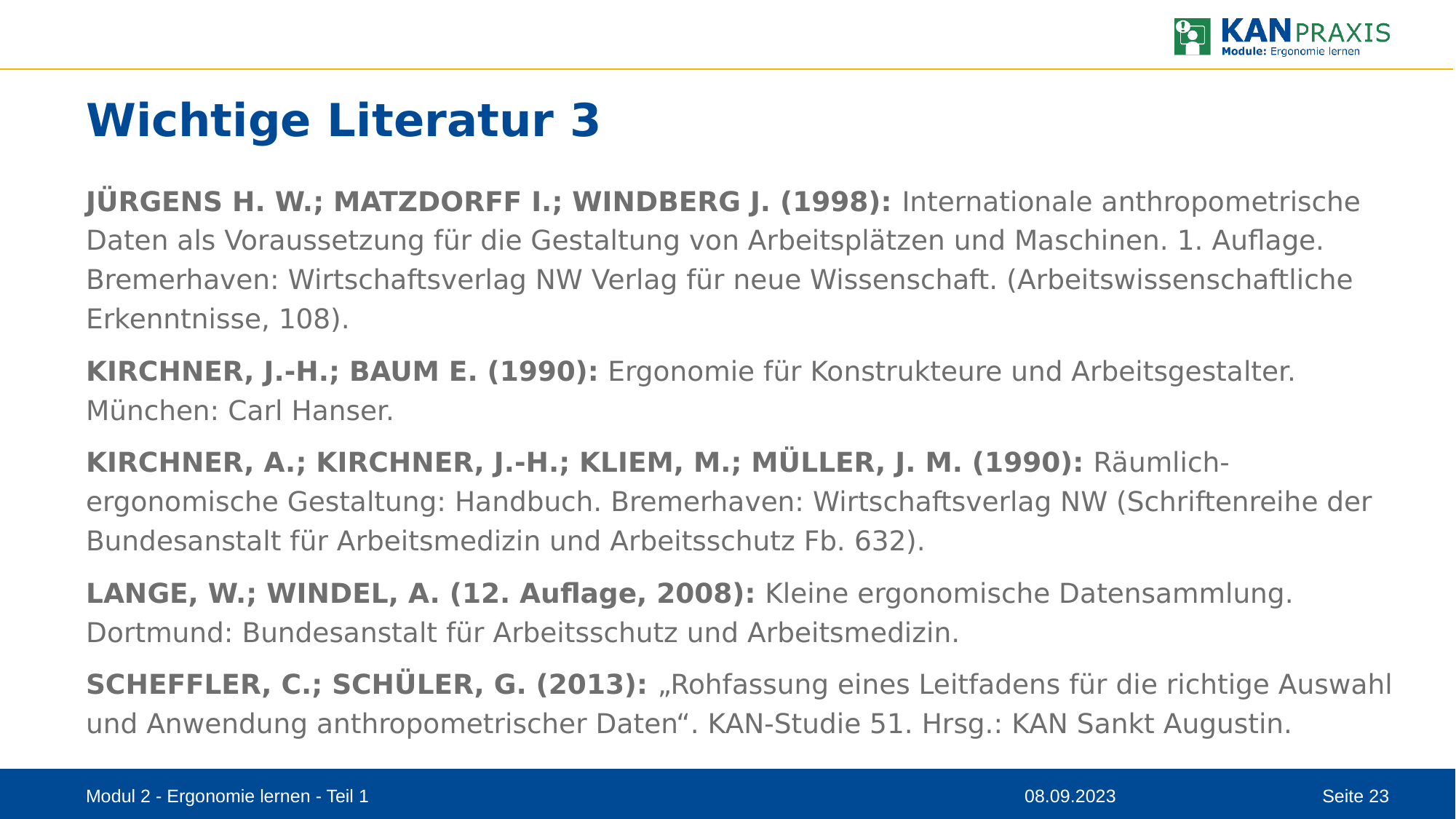

# Wichtige Literatur 3
JÜRGENS H. W.; MATZDORFF I.; WINDBERG J. (1998): Internationale anthropometrische Daten als Voraussetzung für die Gestaltung von Arbeitsplätzen und Maschinen. 1. Auflage. Bremerhaven: Wirtschaftsverlag NW Verlag für neue Wissenschaft. (Arbeitswissenschaftliche Erkenntnisse, 108).
KIRCHNER, J.-H.; BAUM E. (1990): Ergonomie für Konstrukteure und Arbeitsgestalter. München: Carl Hanser.
KIRCHNER, A.; KIRCHNER, J.-H.; KLIEM, M.; MÜLLER, J. M. (1990): Räumlich-ergonomische Gestaltung: Handbuch. Bremerhaven: Wirtschaftsverlag NW (Schriftenreihe der Bundesanstalt für Arbeitsmedizin und Arbeitsschutz Fb. 632).
LANGE, W.; WINDEL, A. (12. Auflage, 2008): Kleine ergonomische Datensammlung. Dortmund: Bundesanstalt für Arbeitsschutz und Arbeitsmedizin.
SCHEFFLER, C.; SCHÜLER, G. (2013): „Rohfassung eines Leitfadens für die richtige Auswahl und Anwendung anthropometrischer Daten“. KAN-Studie 51. Hrsg.: KAN Sankt Augustin.

Modul 2 - Ergonomie lernen - Teil 1
08.09.2023
Seite 23